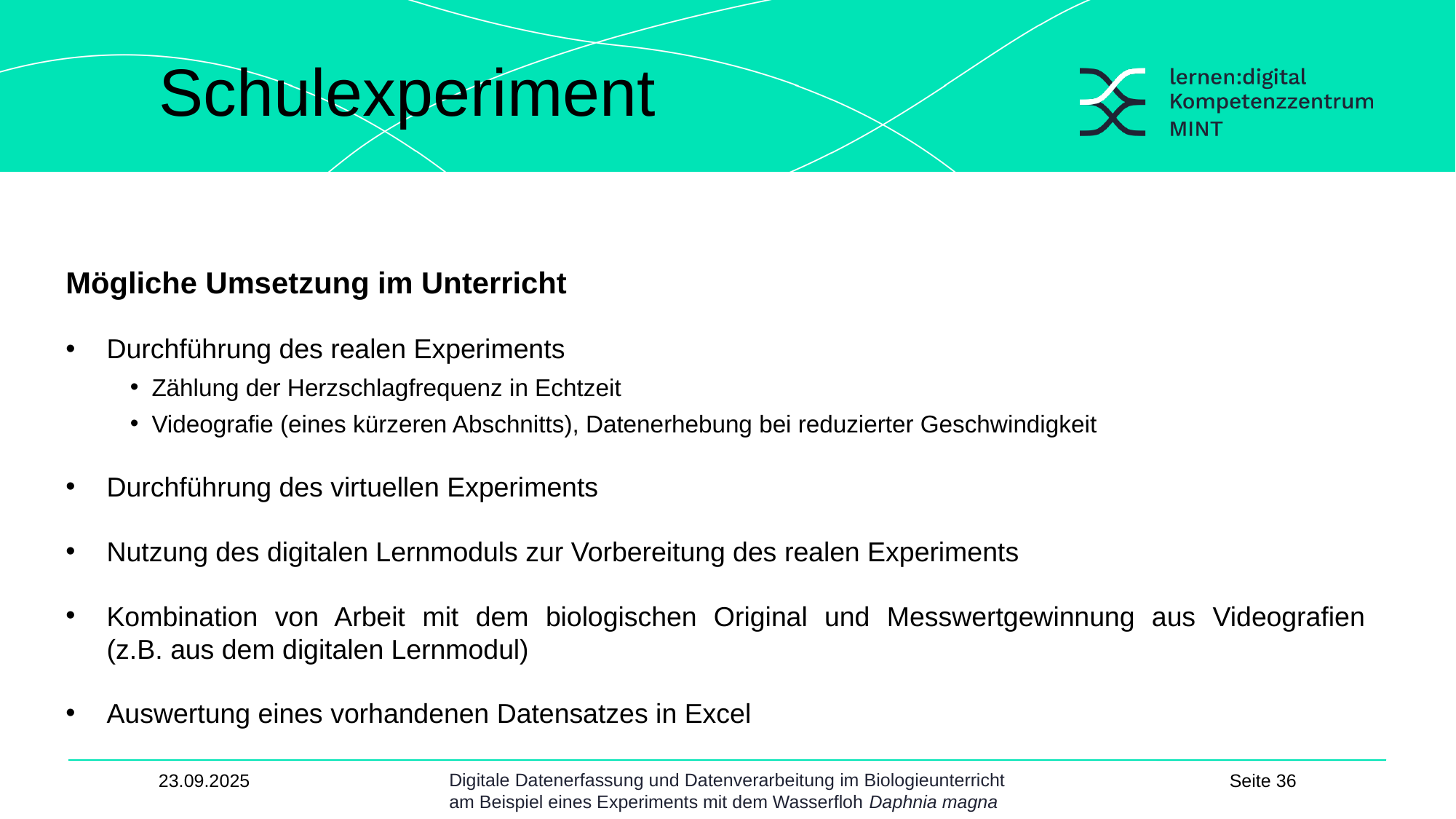

# Schulexperiment
Mögliche Umsetzung im Unterricht
Durchführung des realen Experiments
Zählung der Herzschlagfrequenz in Echtzeit
Videografie (eines kürzeren Abschnitts), Datenerhebung bei reduzierter Geschwindigkeit
Durchführung des virtuellen Experiments
Nutzung des digitalen Lernmoduls zur Vorbereitung des realen Experiments
Kombination von Arbeit mit dem biologischen Original und Messwertgewinnung aus Videografien
(z.B. aus dem digitalen Lernmodul)
Auswertung eines vorhandenen Datensatzes in Excel
23.09.2025
Seite 36